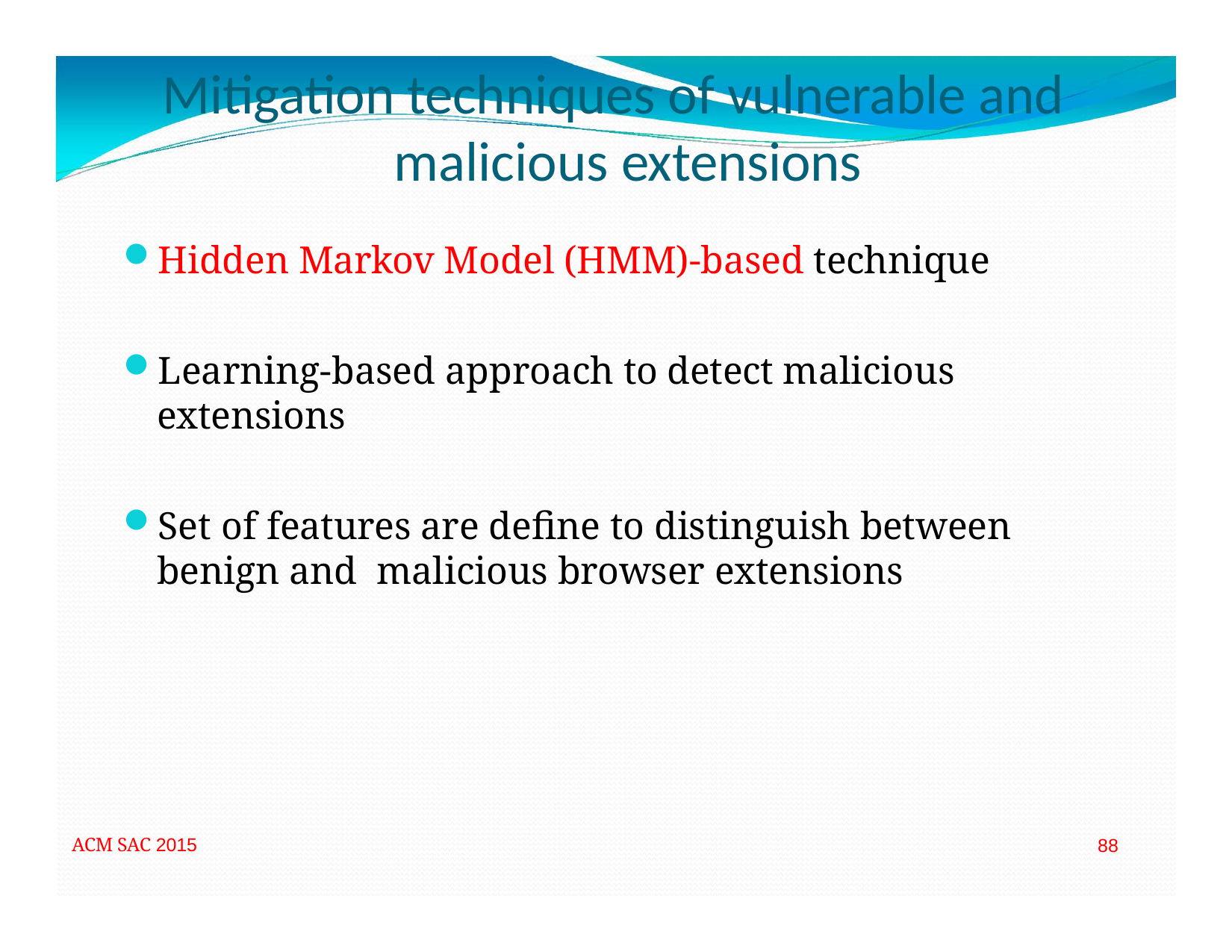

# Mitigation techniques of vulnerable and  malicious extensions
Hidden Markov Model (HMM)‐based technique

Learning‐based approach to detect malicious extensions

Set of features are define to distinguish between benign and  malicious browser extensions
ACM SAC 2015
88